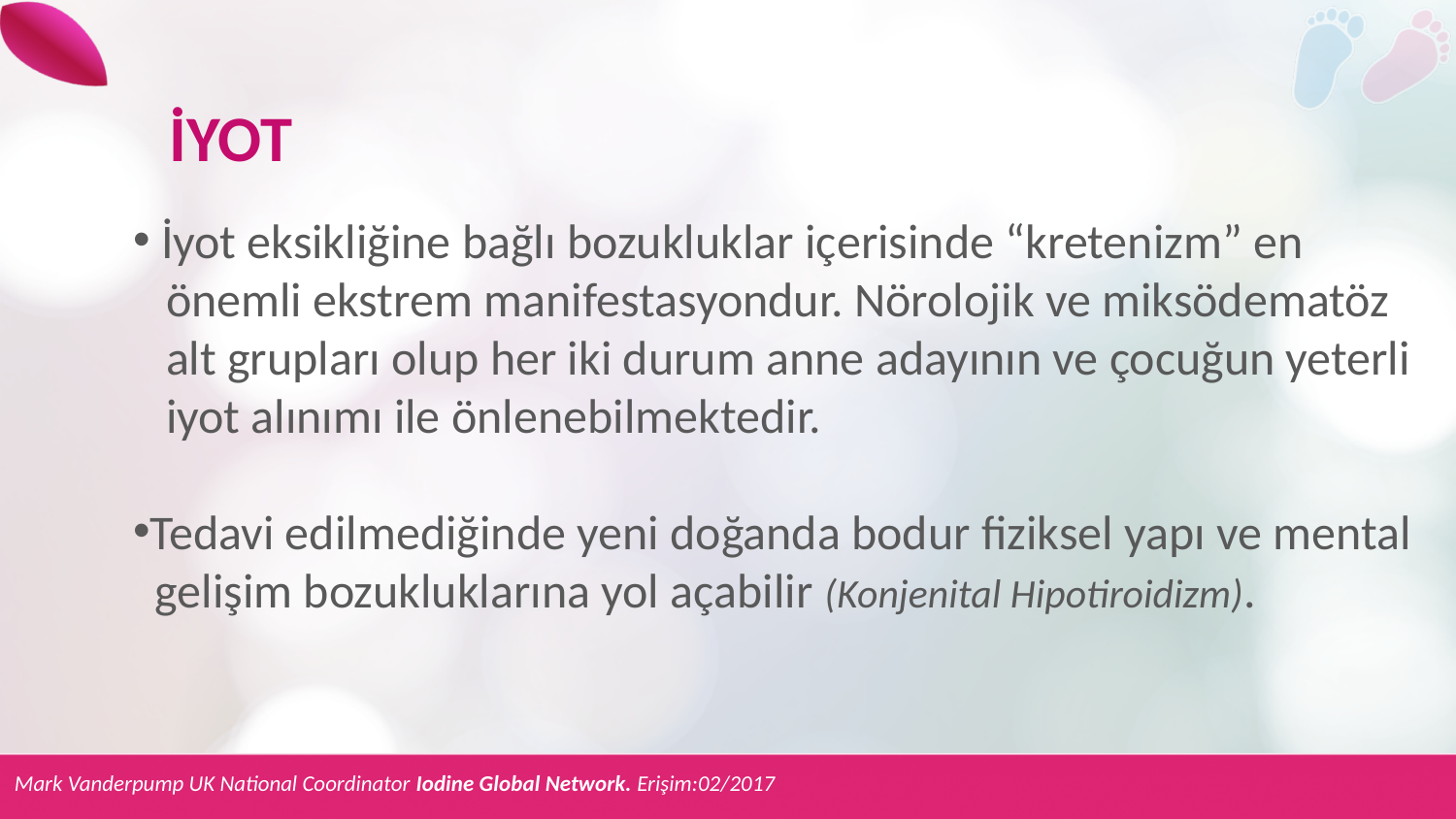

İYOT
 İyot eksikliğine bağlı bozukluklar içerisinde “kretenizm” en
   önemli ekstrem manifestasyondur. Nörolojik ve miksödematöz
   alt grupları olup her iki durum anne adayının ve çocuğun yeterli
   iyot alınımı ile önlenebilmektedir.

Tedavi edilmediğinde yeni doğanda bodur fiziksel yapı ve mental
  gelişim bozukluklarına yol açabilir (Konjenital Hipotiroidizm).
Mark Vanderpump UK National Coordinator Iodine Global Network. Erişim:02/2017